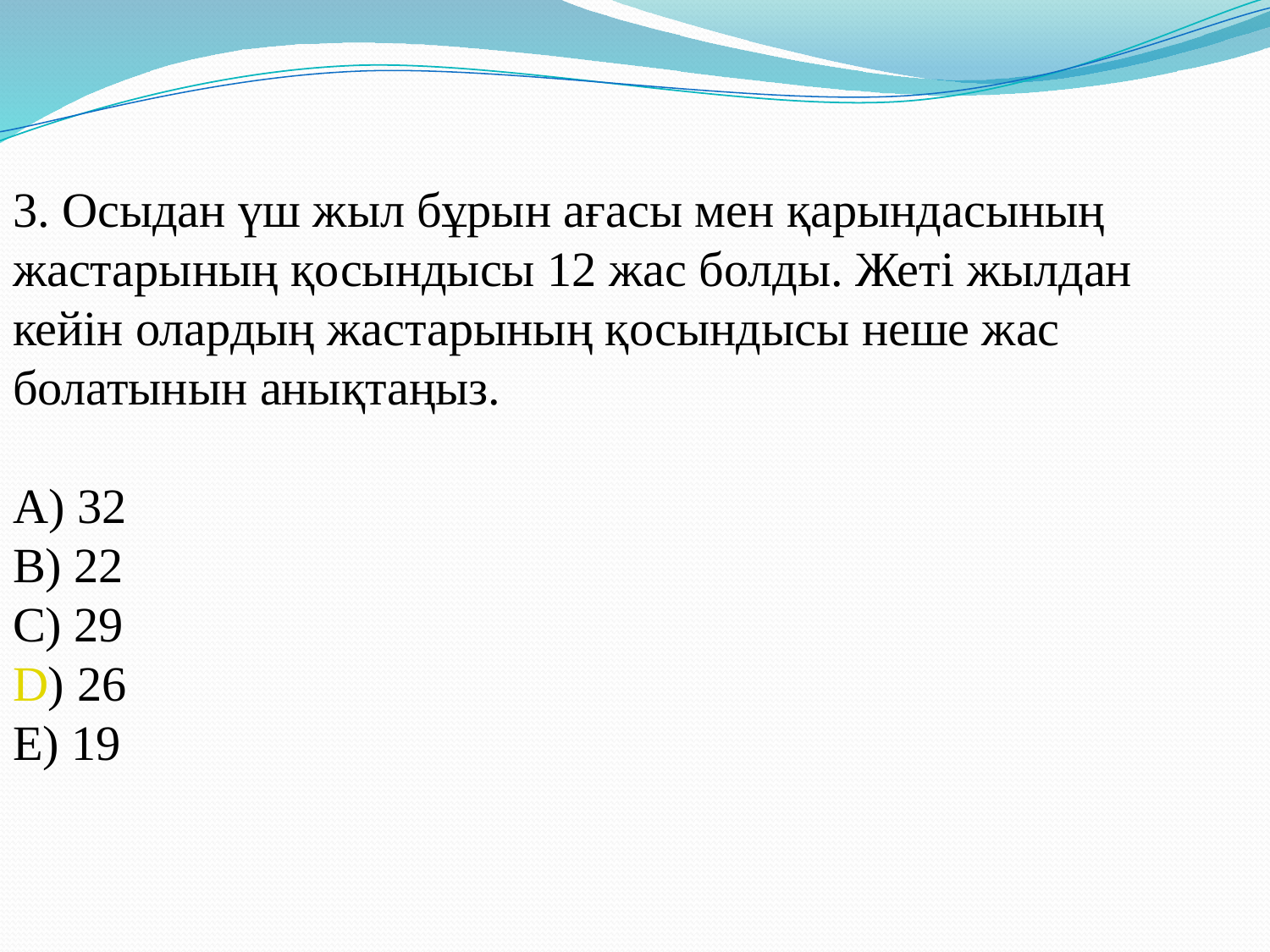

3. Осыдан үш жыл бұрын ағасы мен қарындасының жастарының қосындысы 12 жас болды. Жеті жылдан кейін олардың жастарының қосындысы неше жас болатынын анықтаңыз.

А) 32
В) 22
С) 29
D) 26
Е) 19